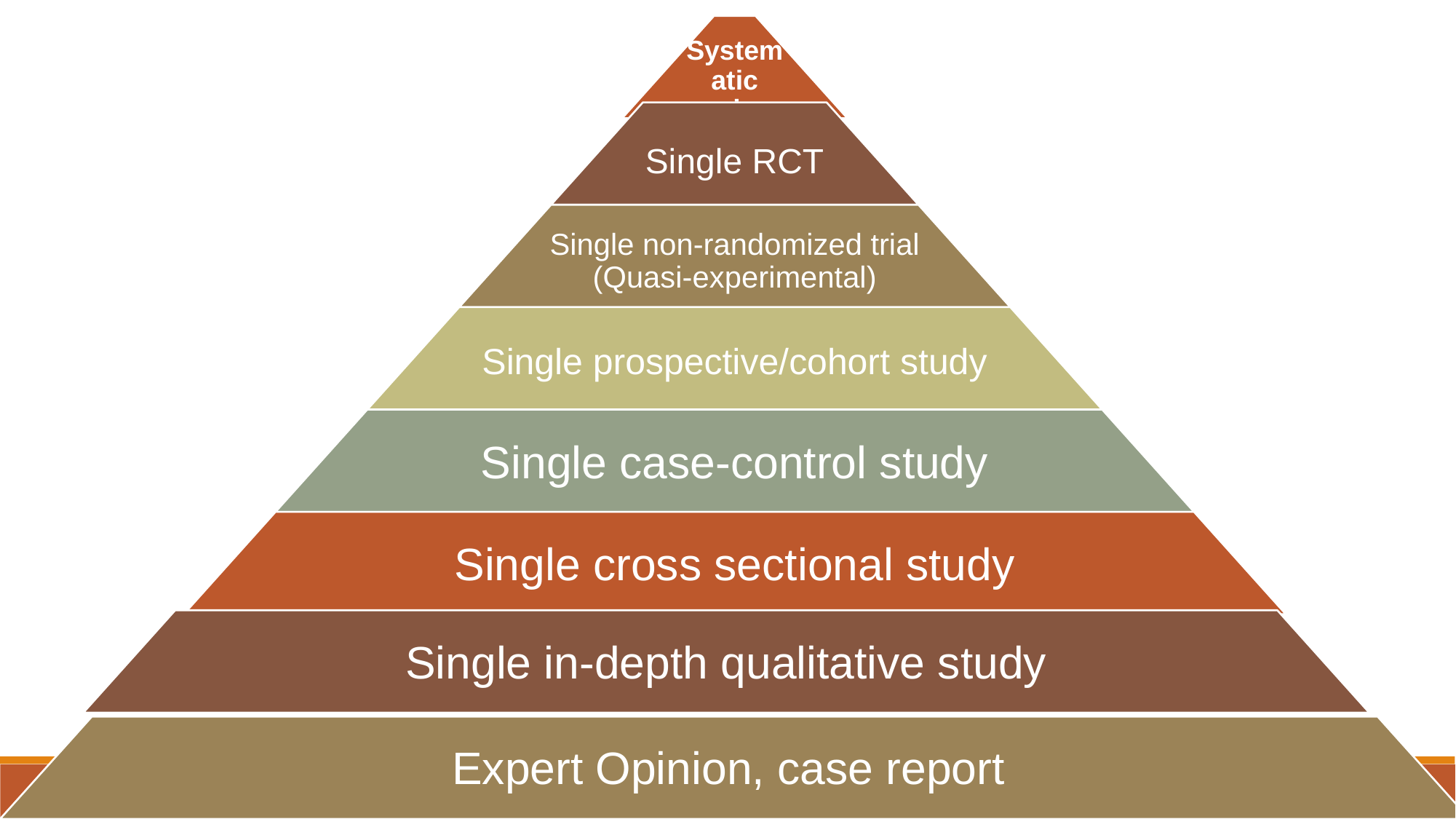

Systematic review
Single RCT
Single non-randomized trial (Quasi-experimental)
Single prospective/cohort study
Single case-control study
Single cross sectional study
Single in-depth qualitative study
Expert Opinion, case report